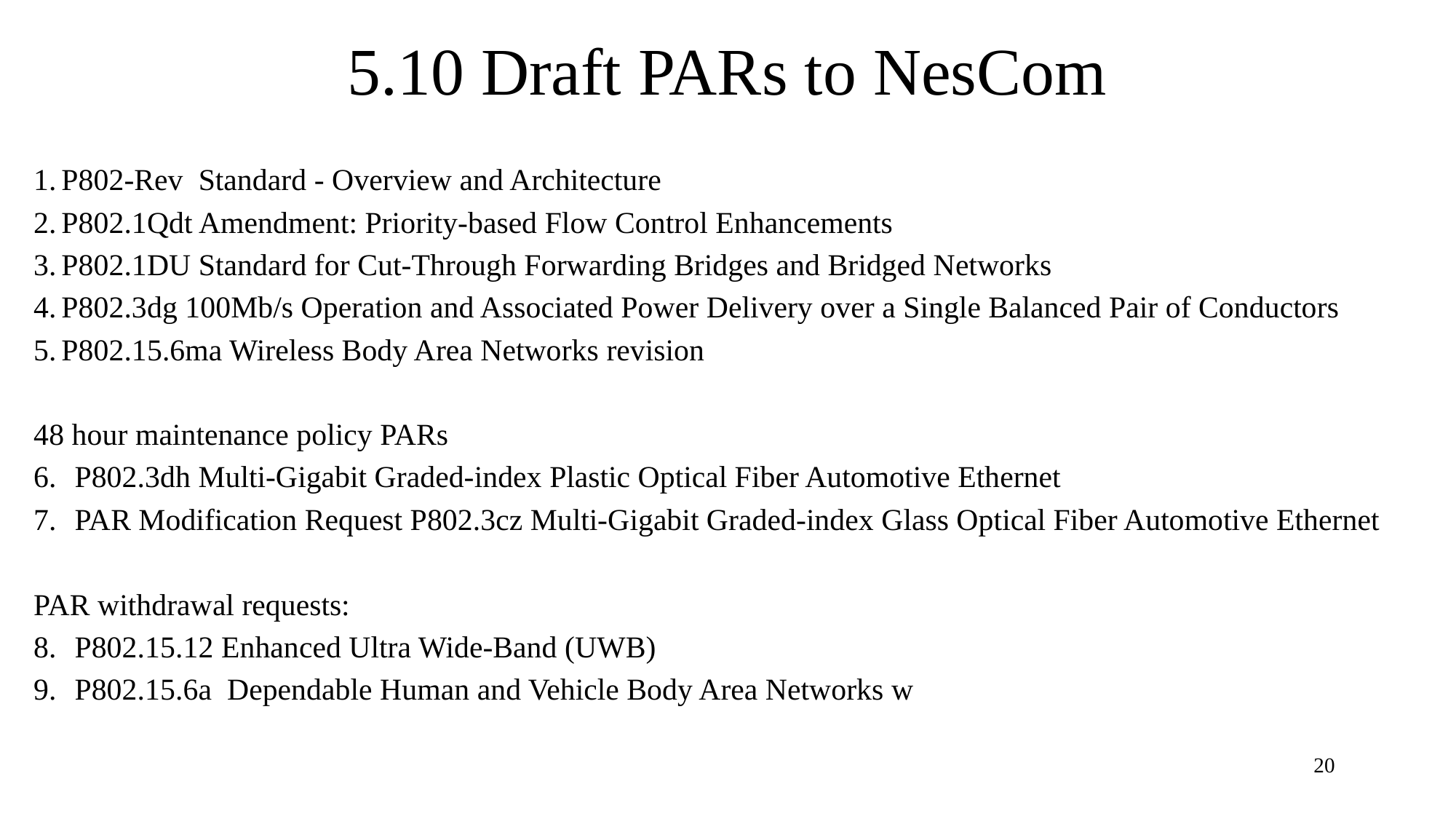

# 5.10 Draft PARs to NesCom
P802-Rev  Standard - Overview and Architecture
P802.1Qdt Amendment: Priority-based Flow Control Enhancements
P802.1DU Standard for Cut-Through Forwarding Bridges and Bridged Networks
P802.3dg 100Mb/s Operation and Associated Power Delivery over a Single Balanced Pair of Conductors
P802.15.6ma Wireless Body Area Networks revision

48 hour maintenance policy PARs
P802.3dh Multi-Gigabit Graded-index Plastic Optical Fiber Automotive Ethernet
PAR Modification Request P802.3cz Multi-Gigabit Graded-index Glass Optical Fiber Automotive Ethernet

PAR withdrawal requests:
P802.15.12 Enhanced Ultra Wide-Band (UWB)
P802.15.6a  Dependable Human and Vehicle Body Area Networks w
20